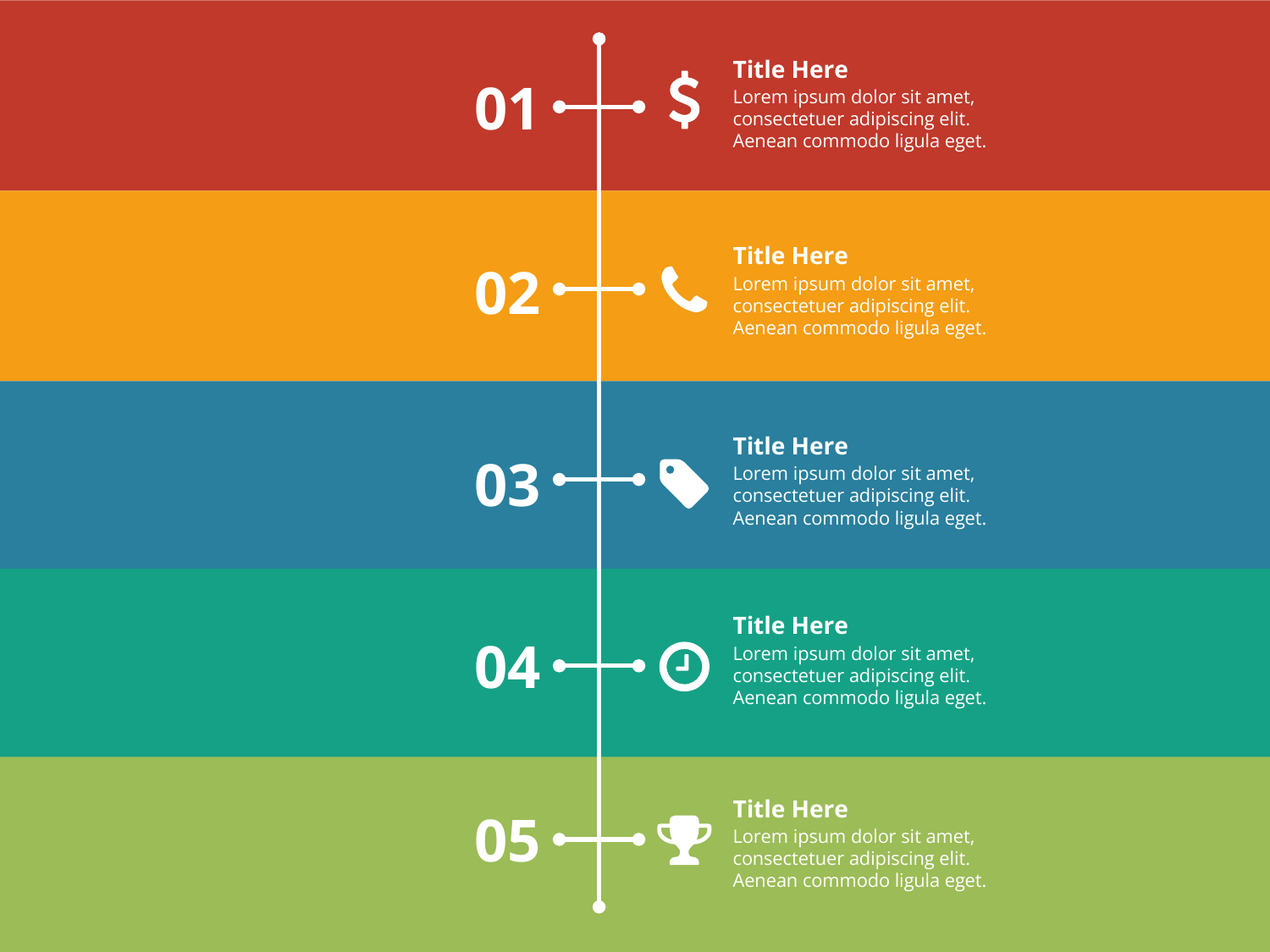

Title Here
Lorem ipsum dolor sit amet, consectetuer adipiscing elit. Aenean commodo ligula eget.
01

Title Here
Lorem ipsum dolor sit amet, consectetuer adipiscing elit. Aenean commodo ligula eget.
02

Title Here
Lorem ipsum dolor sit amet, consectetuer adipiscing elit. Aenean commodo ligula eget.
03

Title Here
Lorem ipsum dolor sit amet, consectetuer adipiscing elit. Aenean commodo ligula eget.
04

Title Here
Lorem ipsum dolor sit amet, consectetuer adipiscing elit. Aenean commodo ligula eget.
05